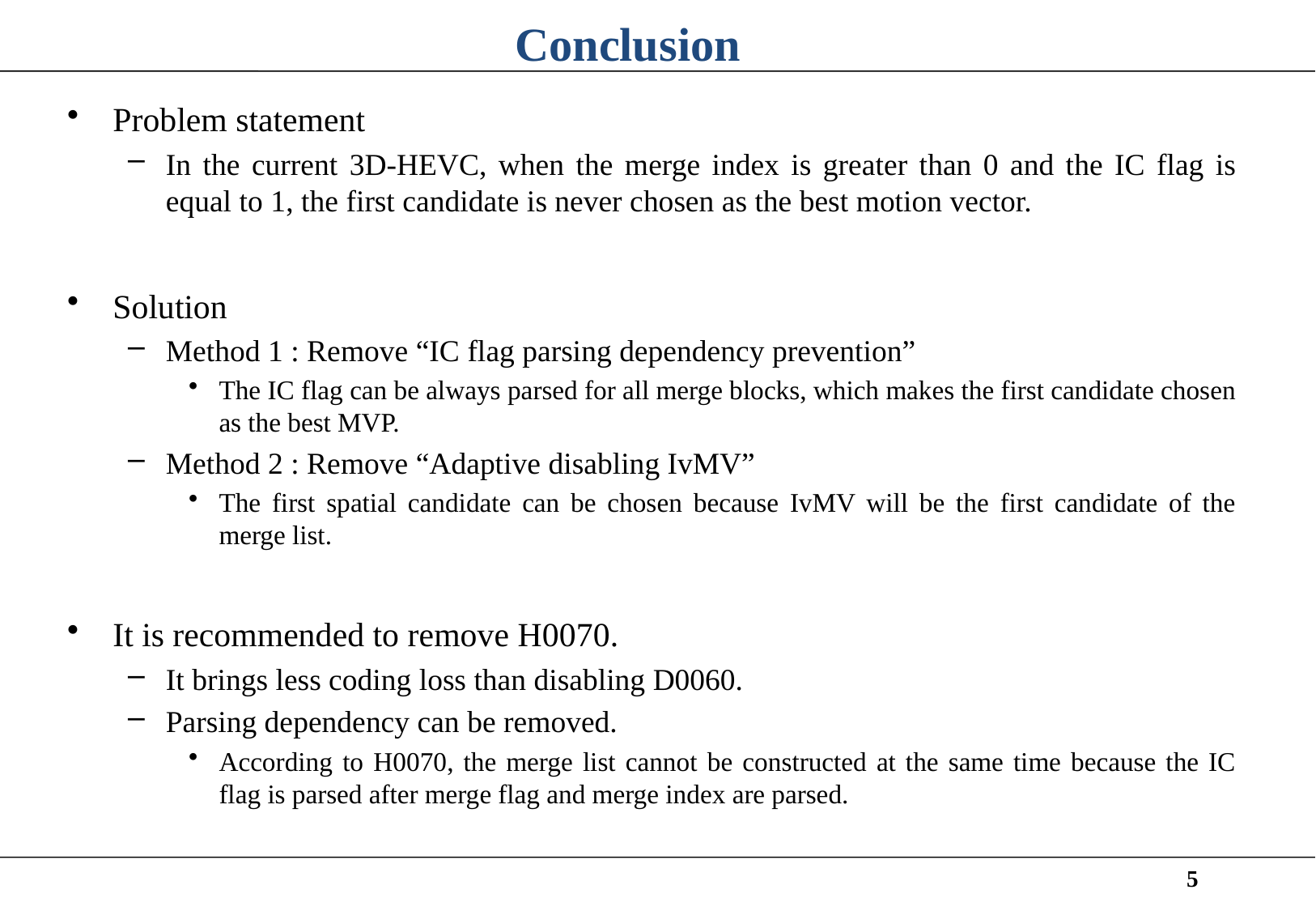

# Conclusion
Problem statement
In the current 3D-HEVC, when the merge index is greater than 0 and the IC flag is equal to 1, the first candidate is never chosen as the best motion vector.

Solution
Method 1 : Remove “IC flag parsing dependency prevention”
The IC flag can be always parsed for all merge blocks, which makes the first candidate chosen as the best MVP.
Method 2 : Remove “Adaptive disabling IvMV”
The first spatial candidate can be chosen because IvMV will be the first candidate of the merge list.

It is recommended to remove H0070.
It brings less coding loss than disabling D0060.
Parsing dependency can be removed.
According to H0070, the merge list cannot be constructed at the same time because the IC flag is parsed after merge flag and merge index are parsed.
5